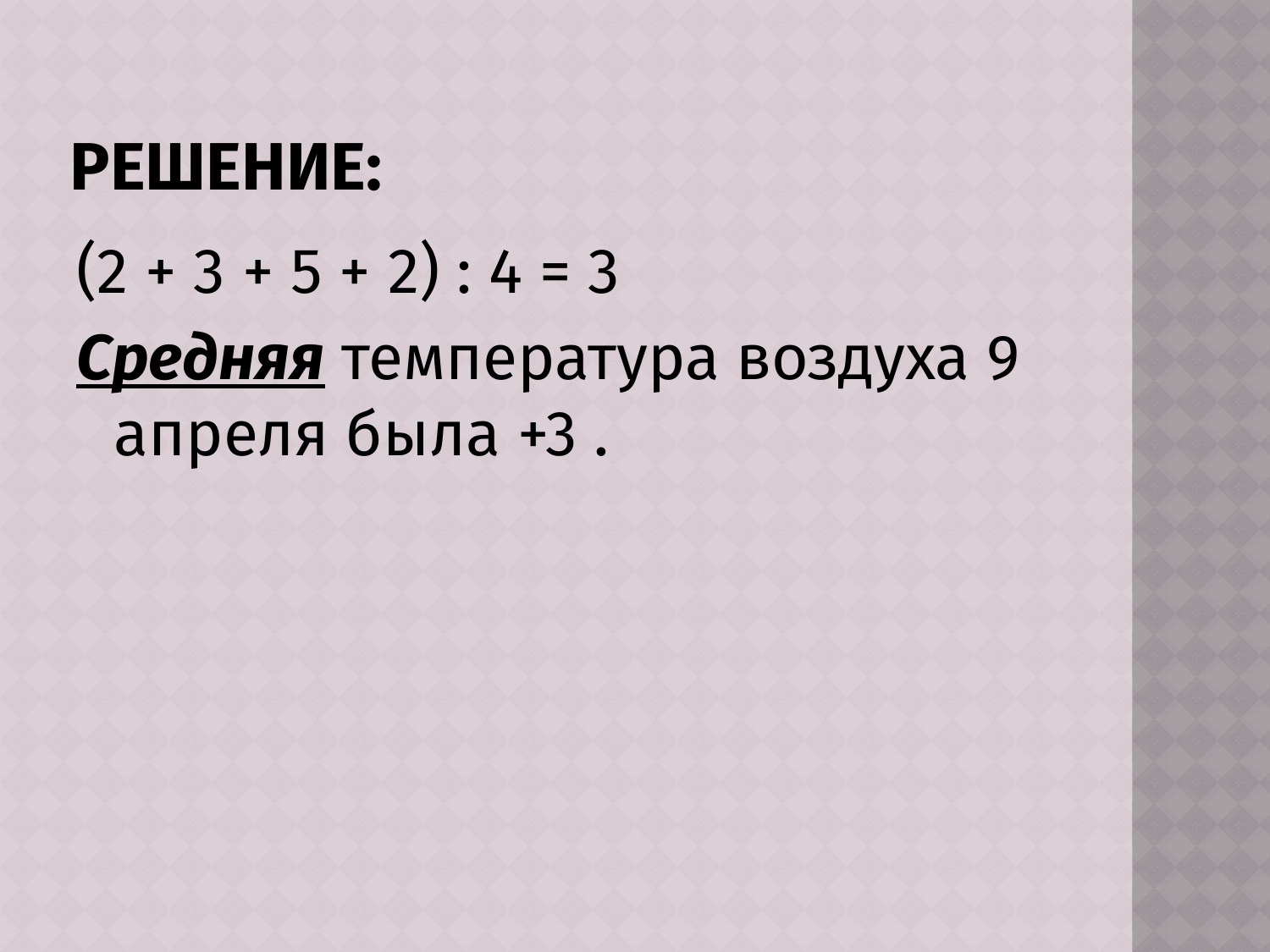

# Решение:
(2 + 3 + 5 + 2) : 4 = 3
Средняя температура воздуха 9 апреля была +3 .